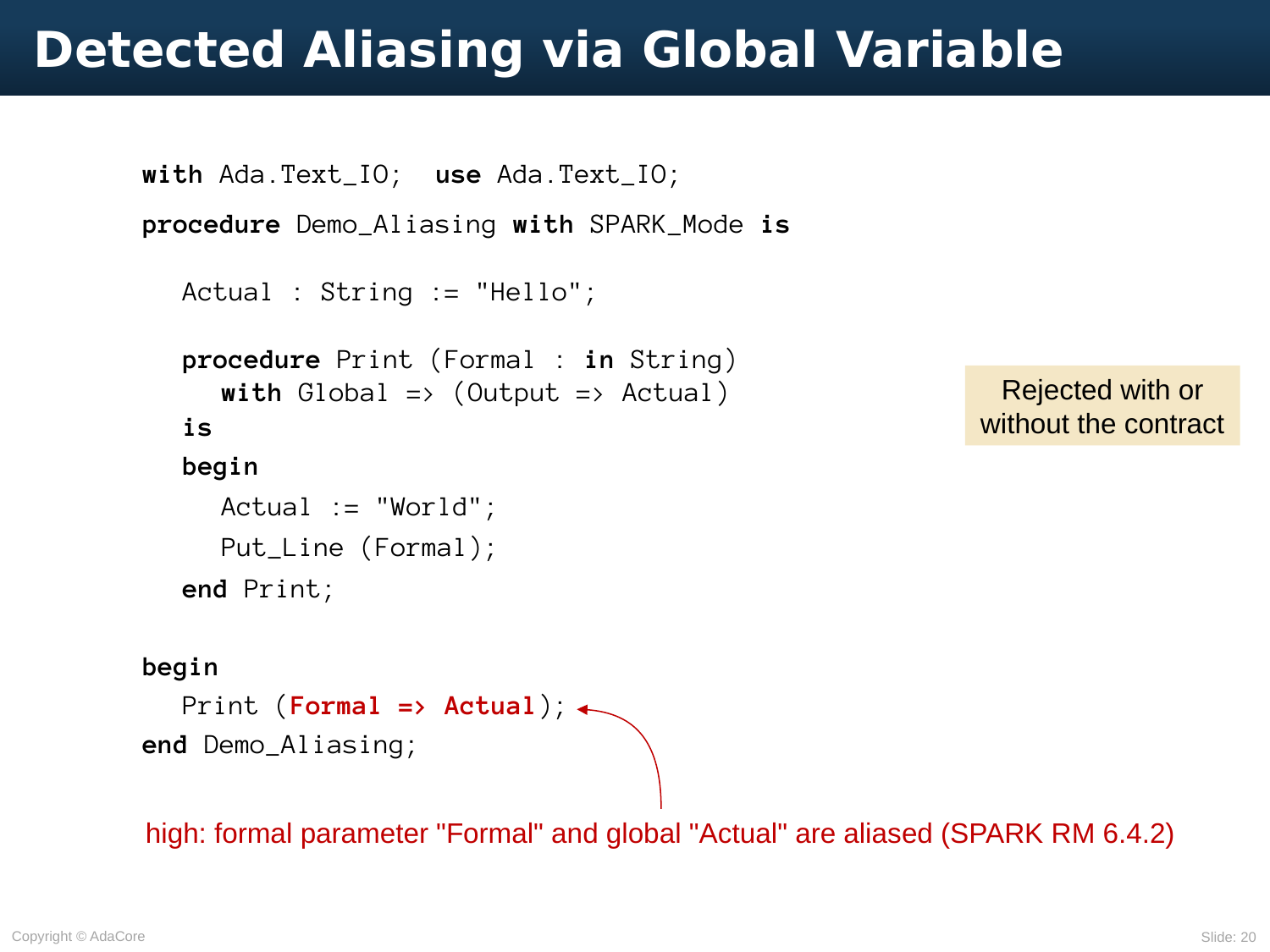

# Detected Aliasing via Global Variable
with Ada.Text_IO;  use Ada.Text_IO;
procedure Demo_Aliasing with SPARK_Mode is

	Actual : String := "Hello";

	procedure Print (Formal : in String)
		with Global => (Output => Actual)
	is
	begin
		Actual := "World";
		Put_Line (Formal);
	end Print;

begin
	Print (Formal => Actual);
end Demo_Aliasing;
Rejected with or without the contract

high: formal parameter "Formal" and global "Actual" are aliased (SPARK RM 6.4.2)